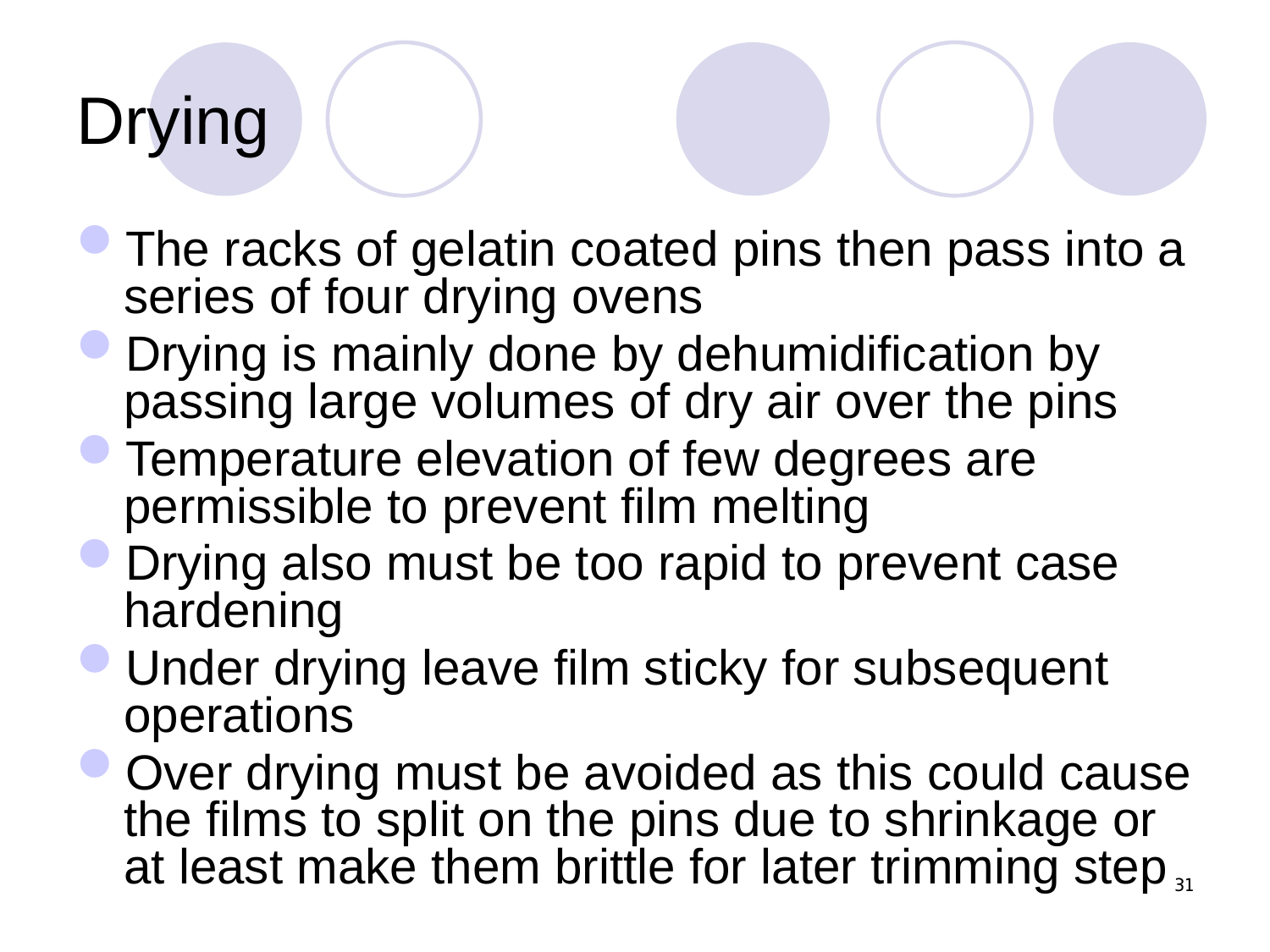

# Drying
The racks of gelatin coated pins then pass into a series of four drying ovens
Drying is mainly done by dehumidification by passing large volumes of dry air over the pins
Temperature elevation of few degrees are permissible to prevent film melting
Drying also must be too rapid to prevent case hardening
Under drying leave film sticky for subsequent operations
Over drying must be avoided as this could cause the films to split on the pins due to shrinkage or at least make them brittle for later trimming step
31